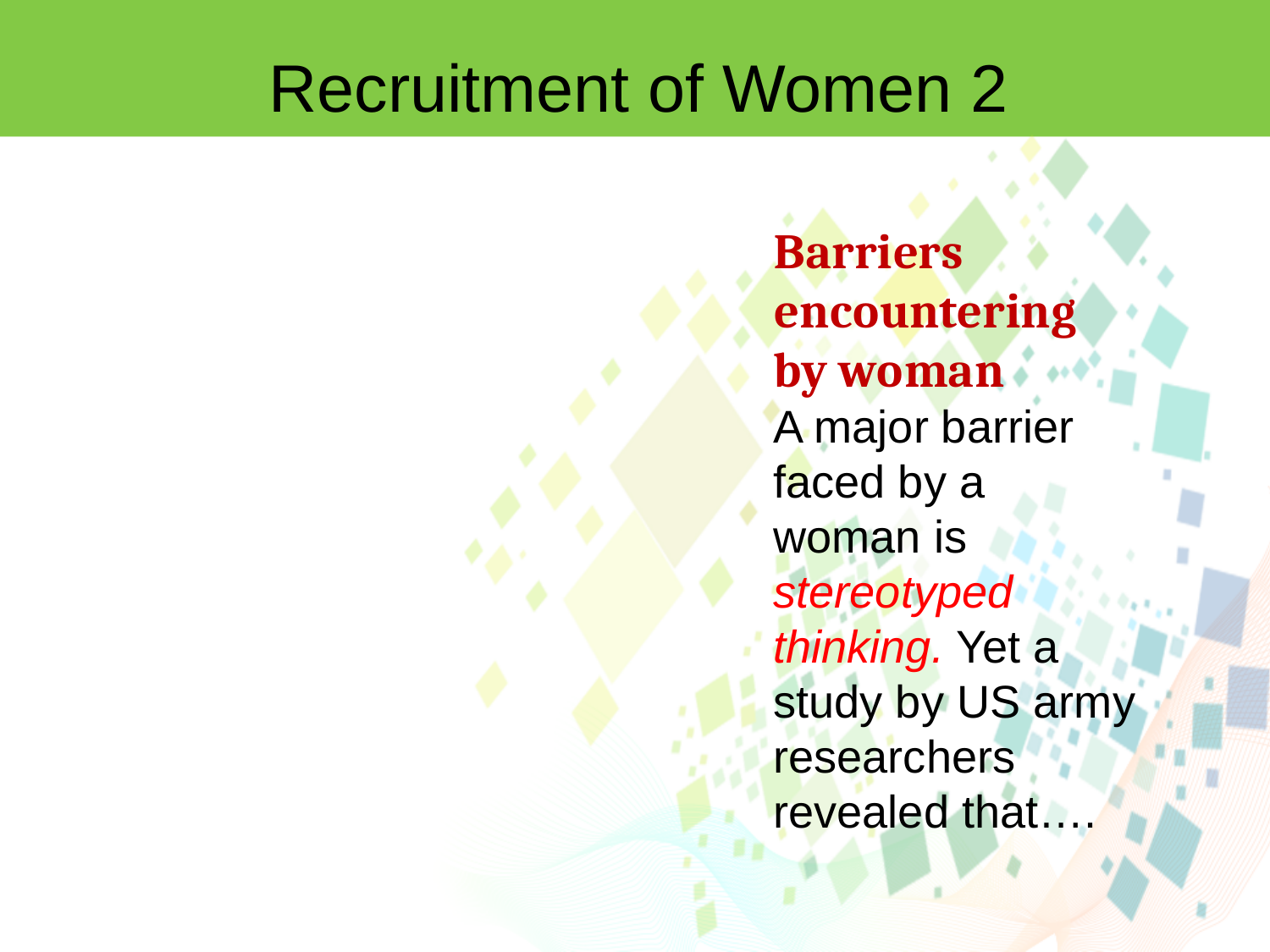

Recruitment of Women 2
Barriers encountering by woman
A major barrier faced by a woman is stereotyped thinking. Yet a study by US army researchers revealed that….